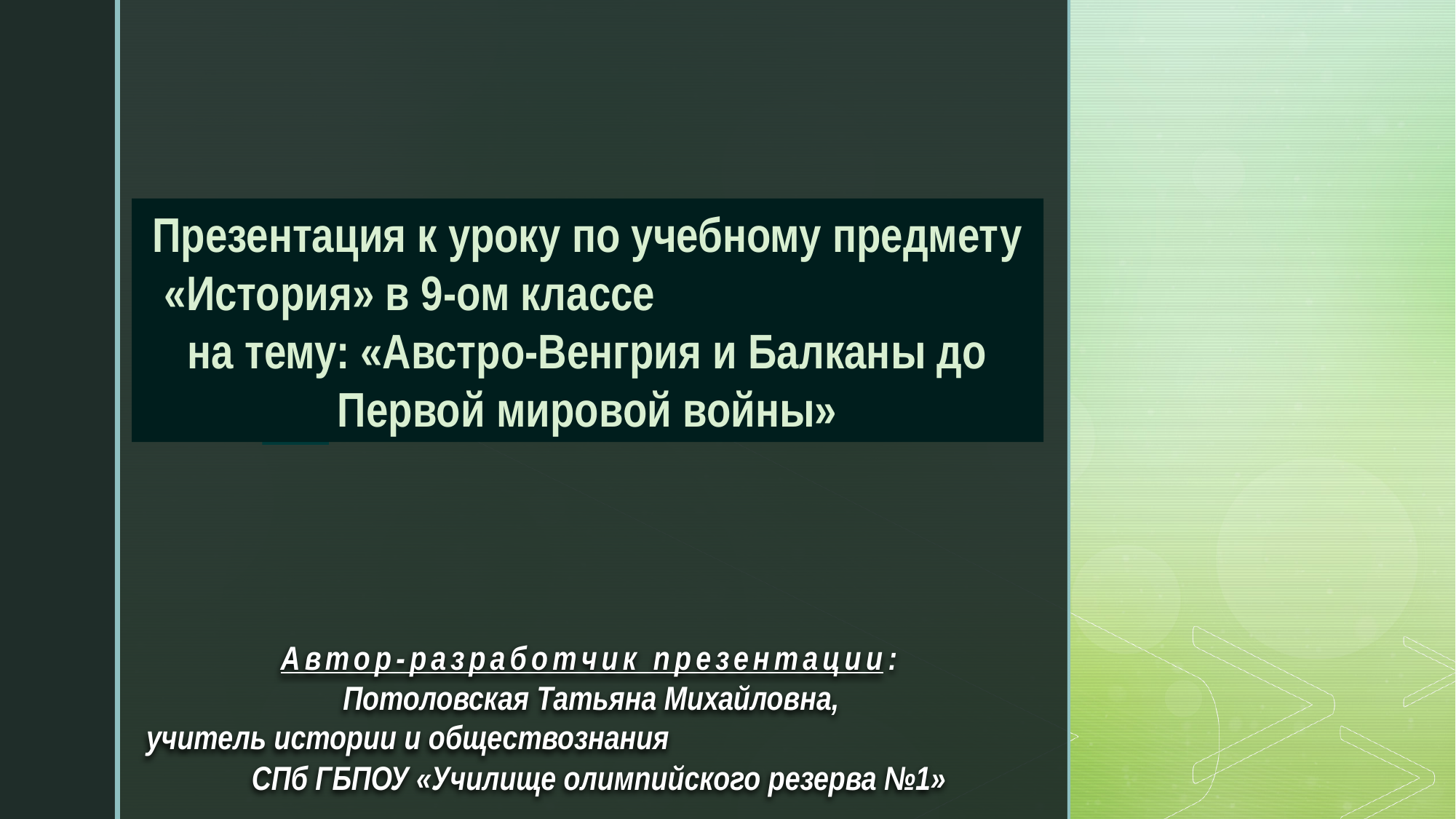

Презентация к уроку по учебному предмету «История» в 9-ом классе                                 на тему: «Австро-Венгрия и Балканы до Первой мировой войны»

Автор-разработчик презентации:
Потоловская Татьяна Михайловна,
учитель истории и обществознания                                                   СПб ГБПОУ «Училище олимпийского резерва №1»